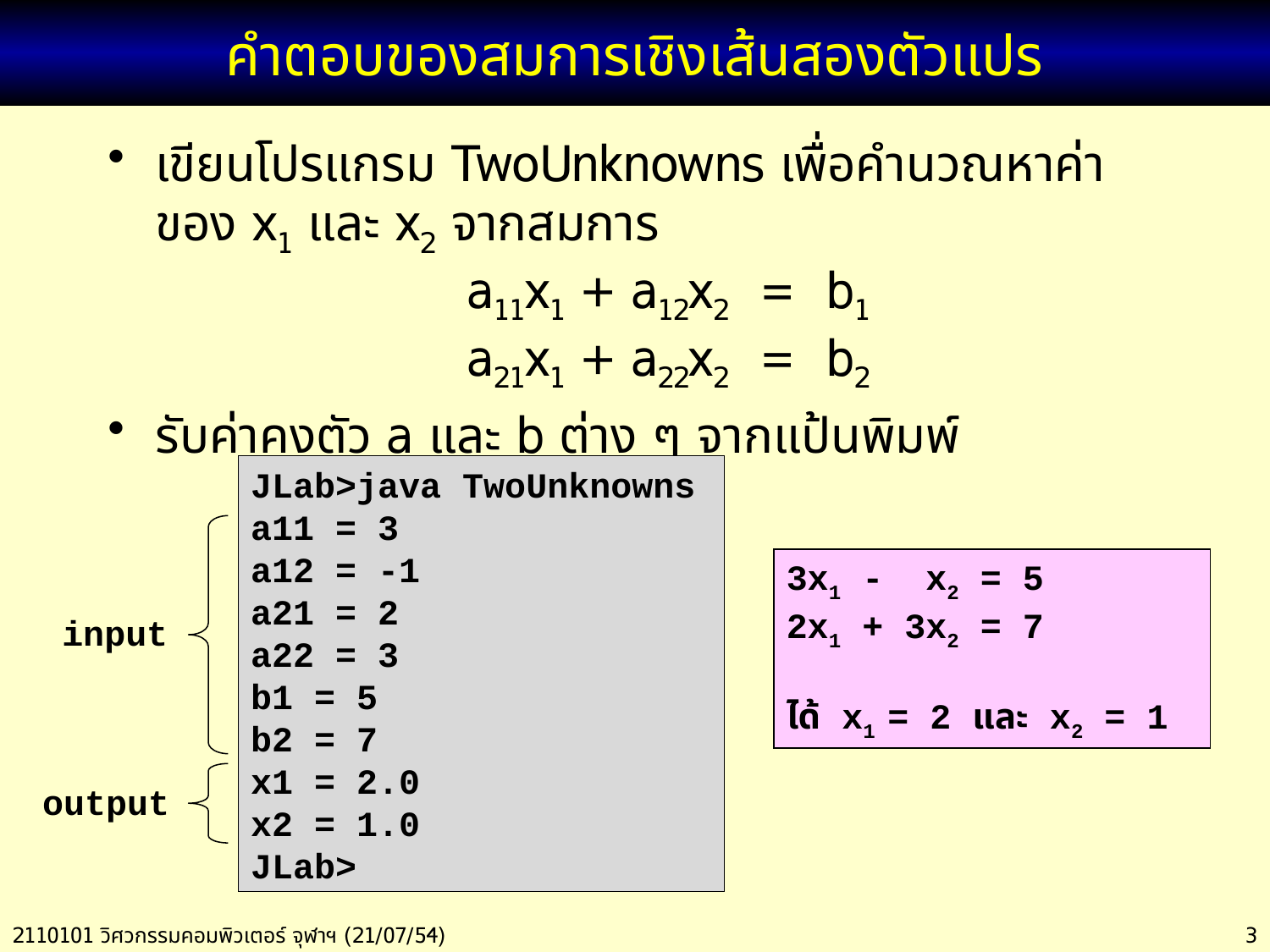

# คำตอบของสมการเชิงเส้นสองตัวแปร
เขียนโปรแกรม TwoUnknowns เพื่อคำนวณหาค่าของ x1 และ x2 จากสมการ
	            a11x1 + a12x2  =  b1
	            a21x1 + a22x2  =  b2
รับค่าคงตัว a และ b ต่าง ๆ จากแป้นพิมพ์

JLab>java TwoUnknowns
a11 = 3
a12 = -1
a21 = 2
a22 = 3
b1 = 5
b2 = 7
x1 = 2.0
x2 = 1.0
JLab>

input

output
3x1 -  x2 = 5
2x1 + 3x2 = 7

ได้ x1 = 2 และ x2 = 1